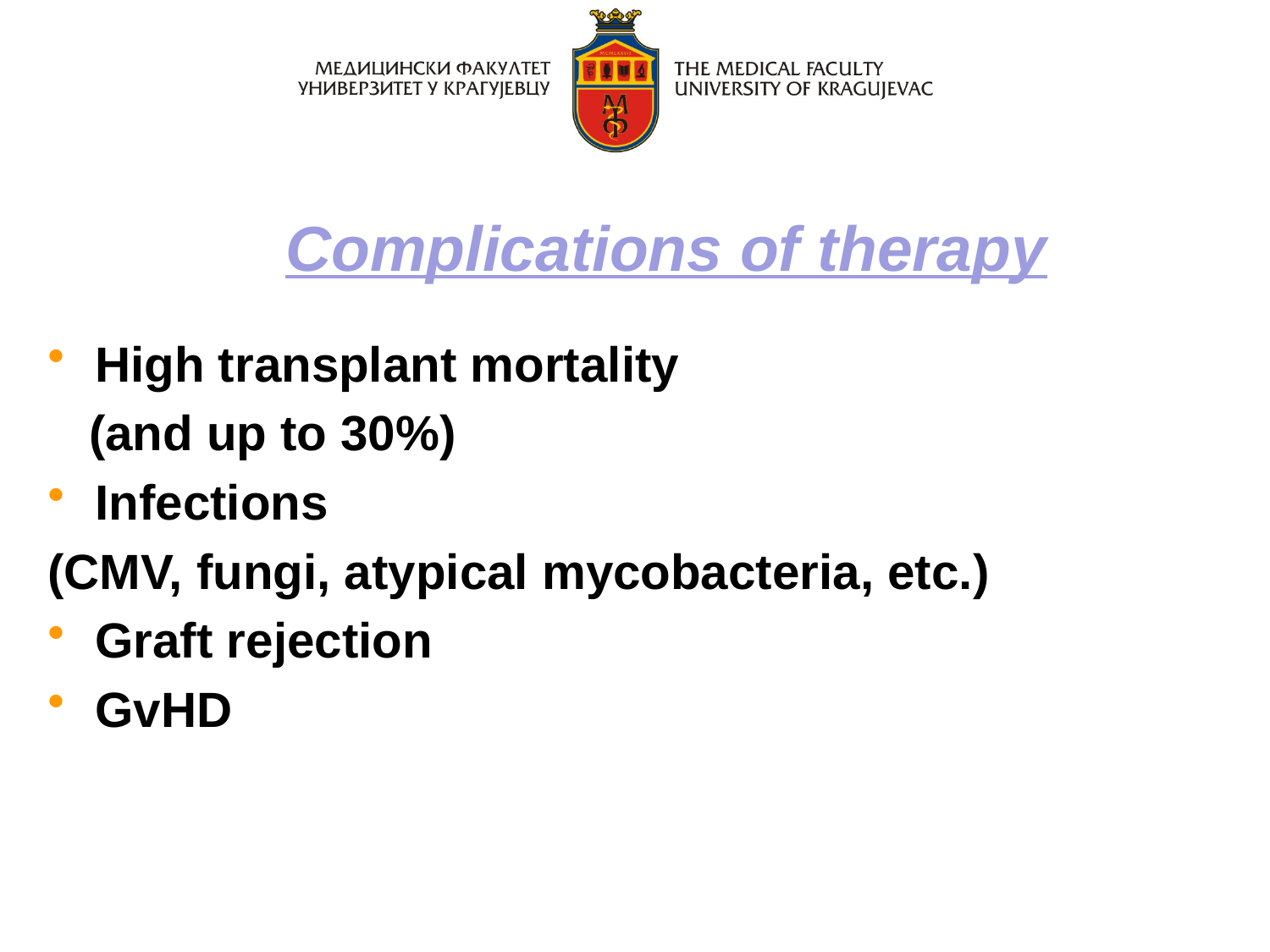

# Complications of therapy
High transplant mortality
   (and up to 30%)
Infections
(CMV, fungi, atypical mycobacteria, etc.)
Graft rejection
GvHD